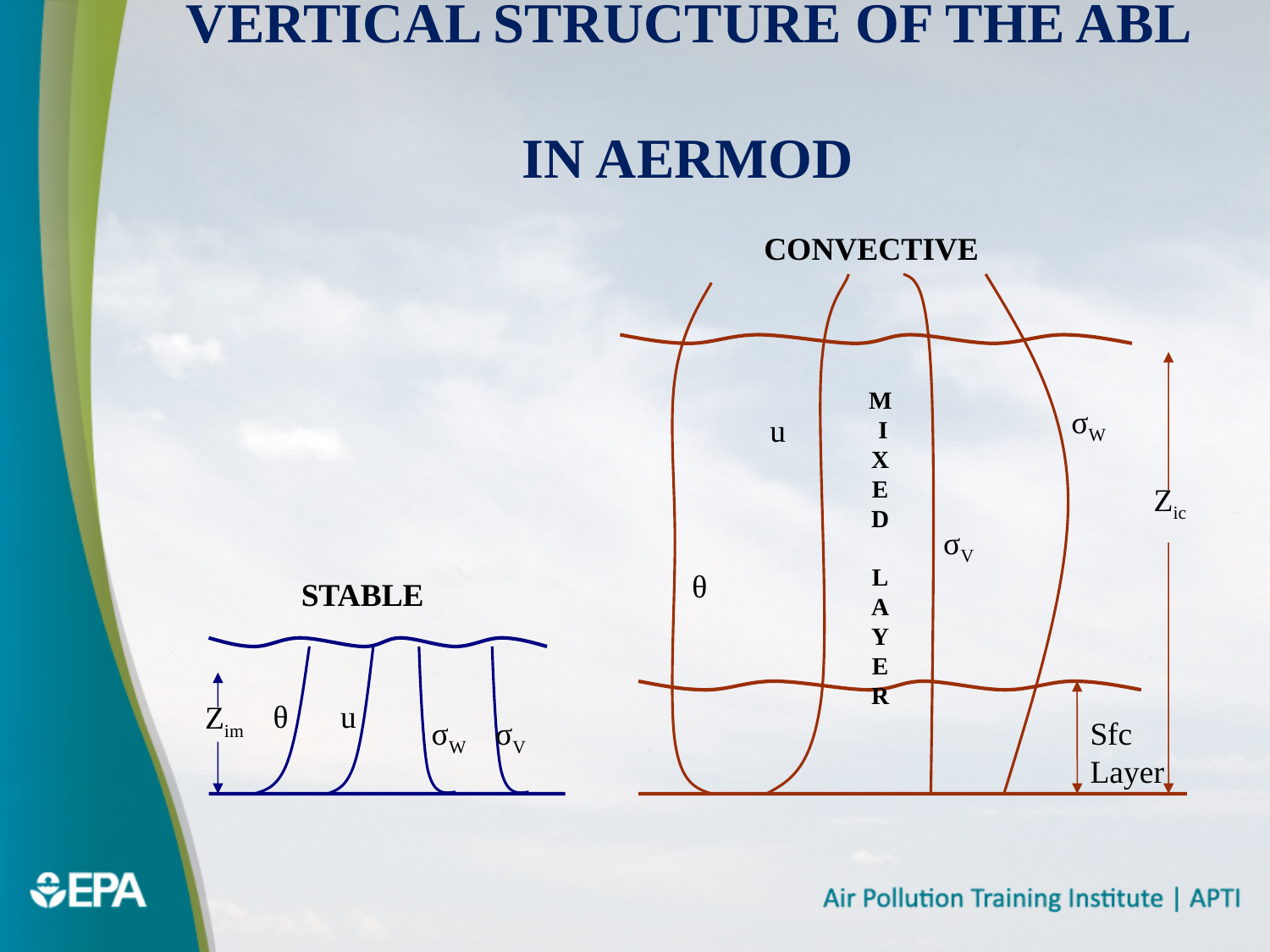

# Vertical Structure of the ABL in AERMOD

CONVECTIVE

M
 I
X
E
D

L
A
Y
E
R
σW
u
Zic
σV

θ
STABLE

θ
u
Zim
σW
σV
Sfc
Layer